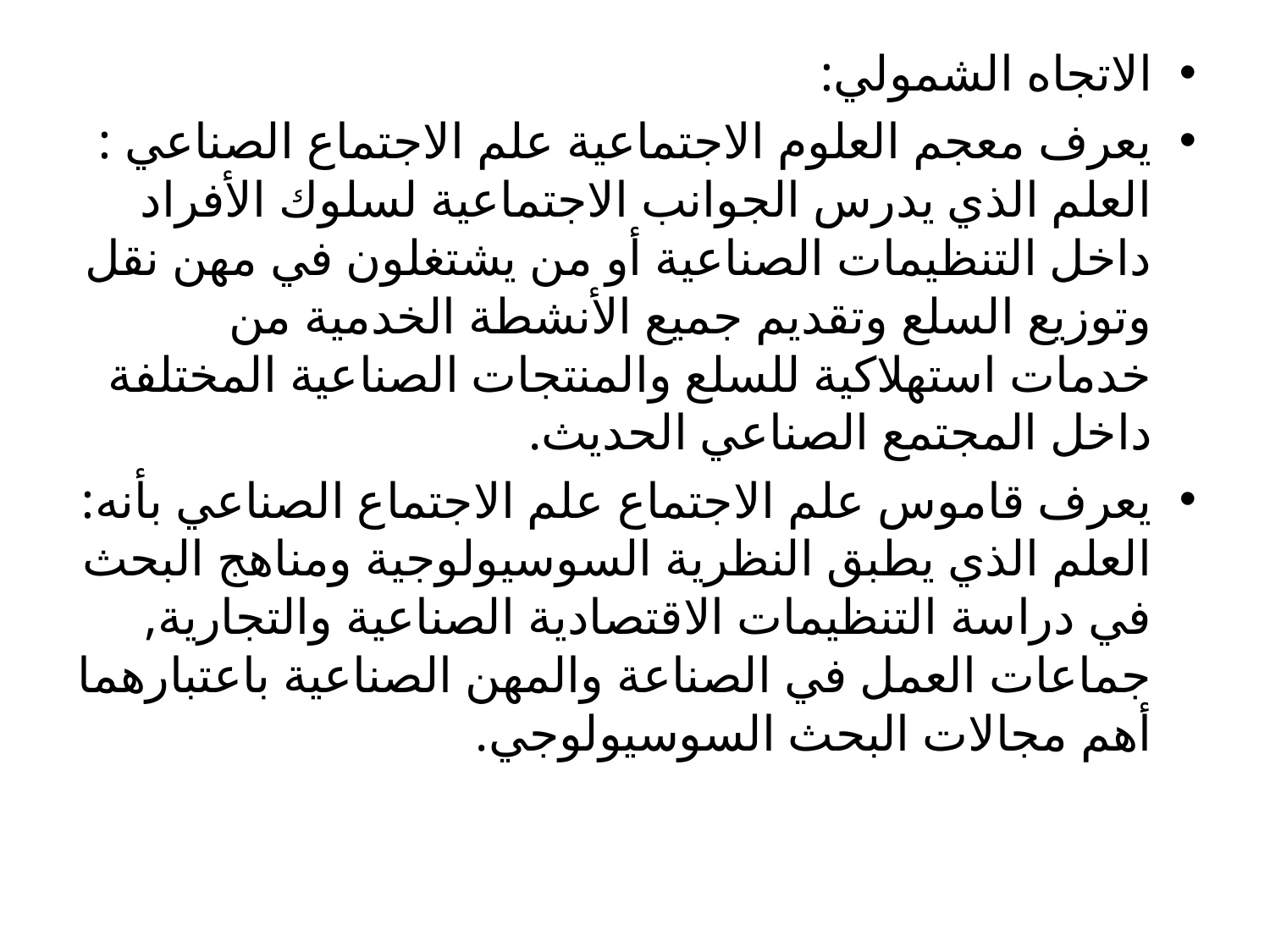

الاتجاه الشمولي:
يعرف معجم العلوم الاجتماعية علم الاجتماع الصناعي : العلم الذي يدرس الجوانب الاجتماعية لسلوك الأفراد داخل التنظيمات الصناعية أو من يشتغلون في مهن نقل وتوزيع السلع وتقديم جميع الأنشطة الخدمية من خدمات استهلاكية للسلع والمنتجات الصناعية المختلفة داخل المجتمع الصناعي الحديث.
يعرف قاموس علم الاجتماع علم الاجتماع الصناعي بأنه: العلم الذي يطبق النظرية السوسيولوجية ومناهج البحث في دراسة التنظيمات الاقتصادية الصناعية والتجارية, جماعات العمل في الصناعة والمهن الصناعية باعتبارهما أهم مجالات البحث السوسيولوجي.
#